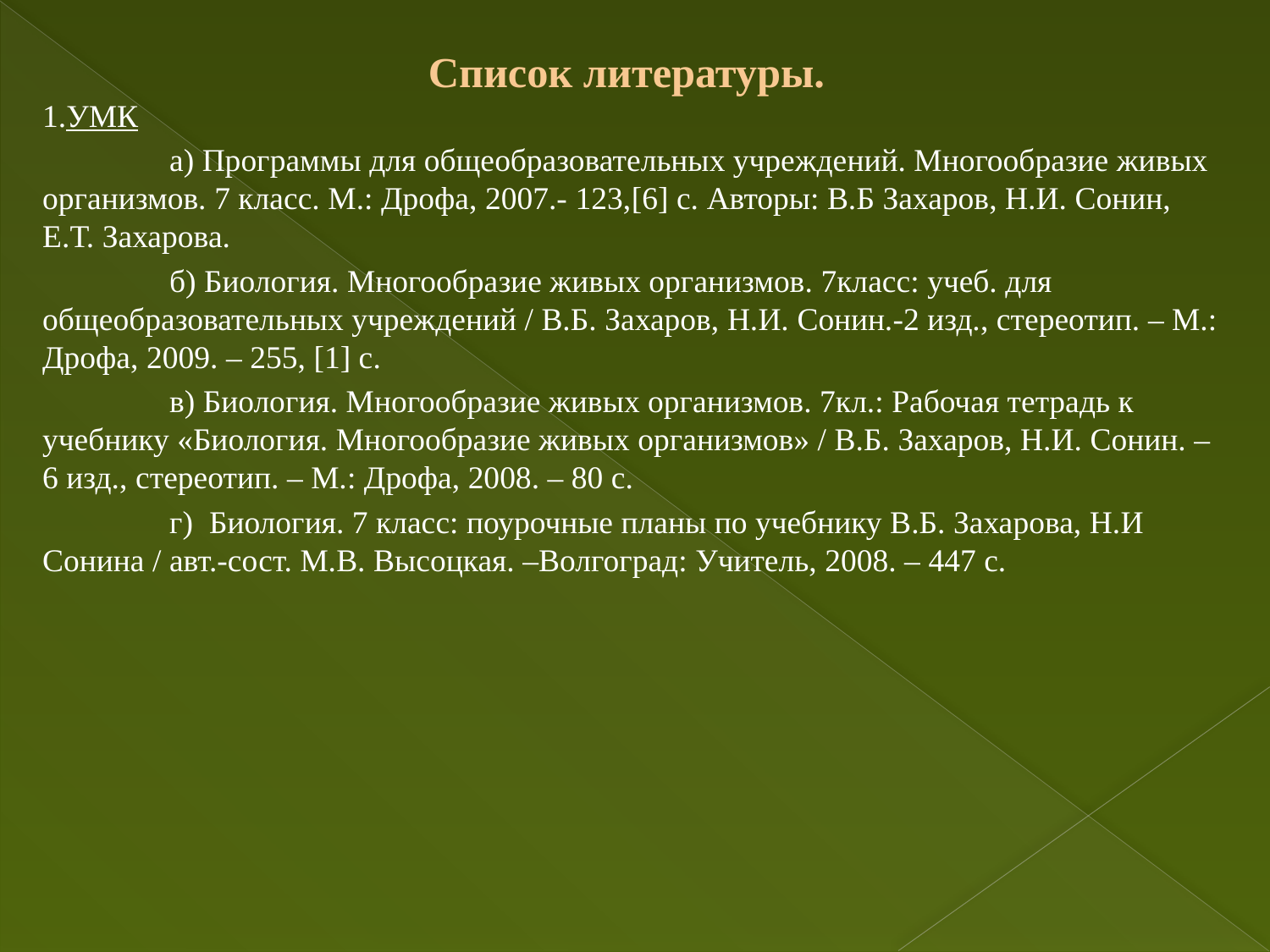

# Список литературы.
1.УМК
	а) Программы для общеобразовательных учреждений. Многообразие живых организмов. 7 класс. М.: Дрофа, 2007.- 123,[6] c. Авторы: В.Б Захаров, Н.И. Сонин, Е.Т. Захарова.
	б) Биология. Многообразие живых организмов. 7класс: учеб. для общеобразовательных учреждений / В.Б. Захаров, Н.И. Сонин.-2 изд., стереотип. – М.: Дрофа, 2009. – 255, [1] c.
	в) Биология. Многообразие живых организмов. 7кл.: Рабочая тетрадь к учебнику «Биология. Многообразие живых организмов» / В.Б. Захаров, Н.И. Сонин. – 6 изд., стереотип. – М.: Дрофа, 2008. – 80 с.
	г)  Биология. 7 класс: поурочные планы по учебнику В.Б. Захарова, Н.И Сонина / авт.-сост. М.В. Высоцкая. –Волгоград: Учитель, 2008. – 447 с.